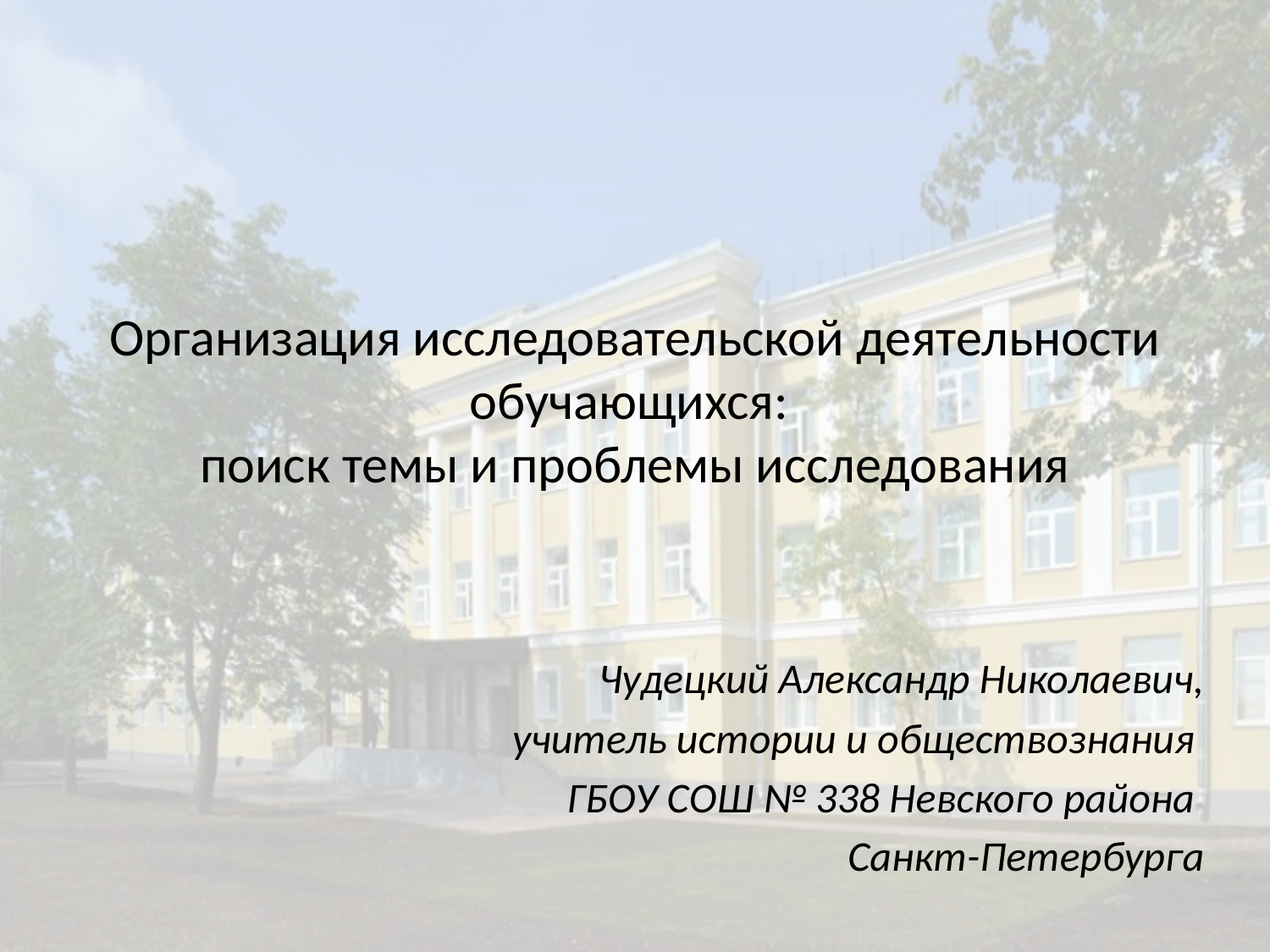

# Организация исследовательской деятельности обучающихся: поиск темы и проблемы исследования
Чудецкий Александр Николаевич,
 учитель истории и обществознания
ГБОУ СОШ № 338 Невского района
Санкт-Петербурга